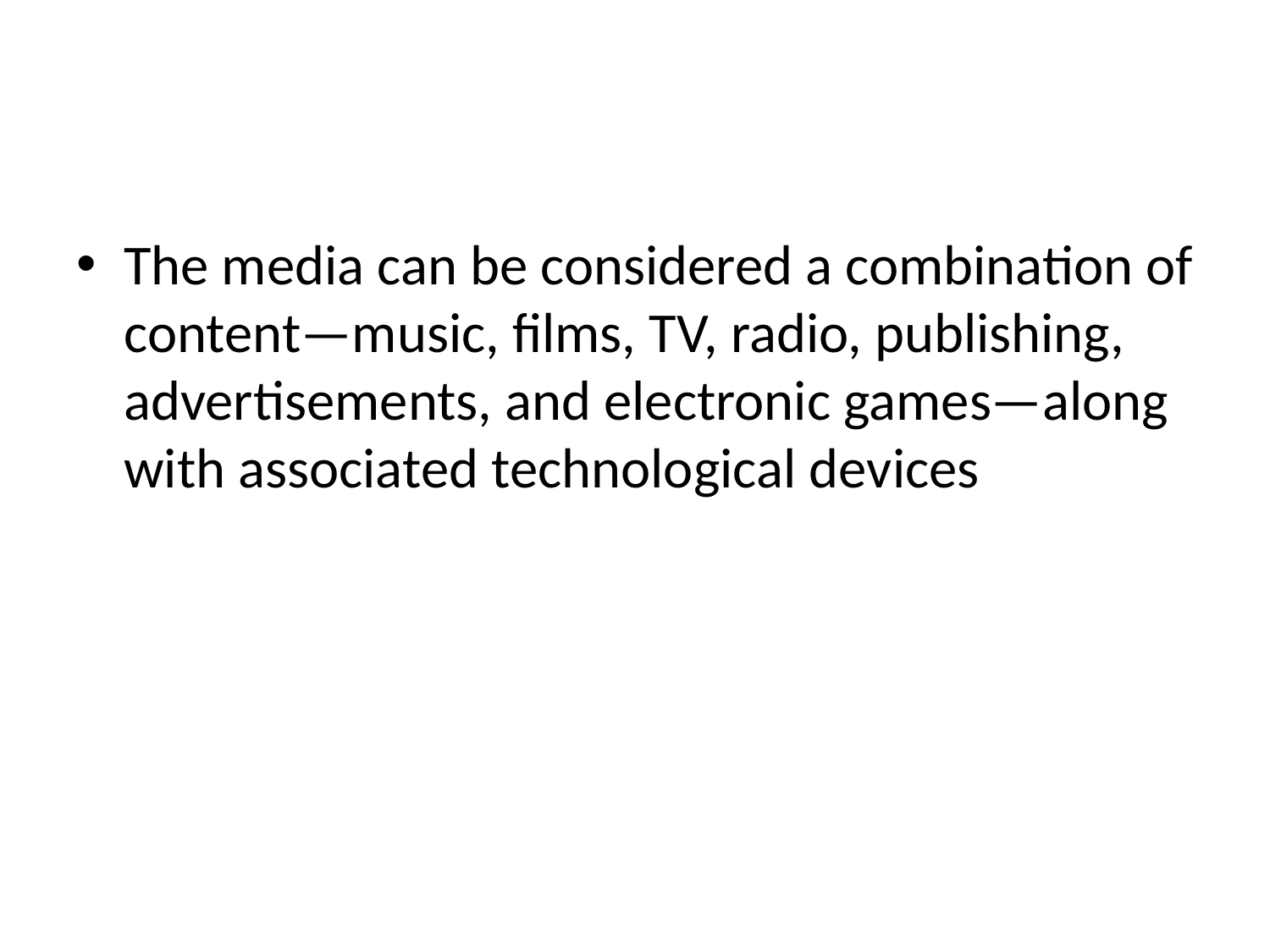

#
The media can be considered a combination of content—music, films, TV, radio, publishing, advertisements, and electronic games—along with associated technological devices